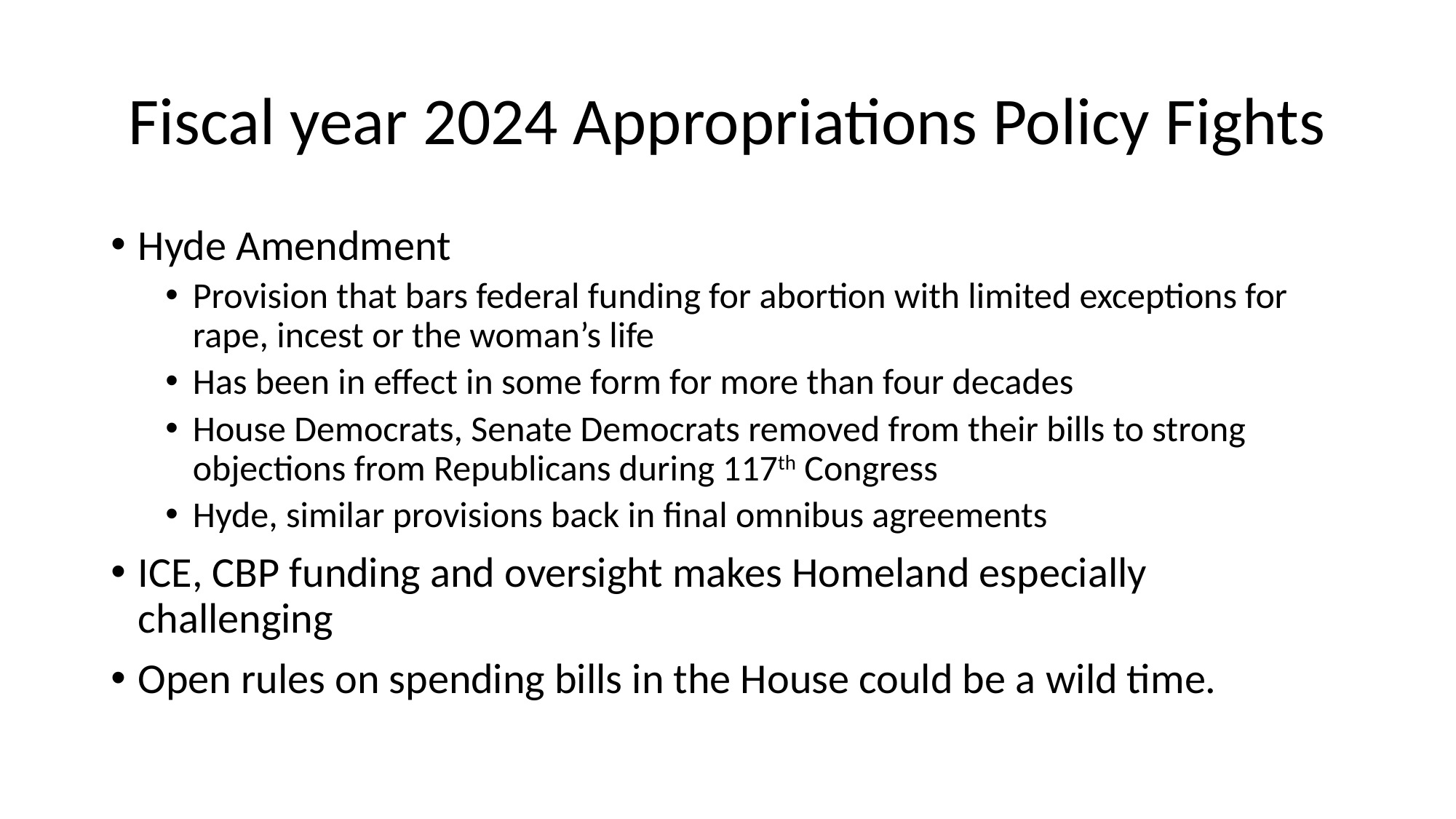

# Fiscal year 2024 Appropriations Policy Fights
Hyde Amendment
Provision that bars federal funding for abortion with limited exceptions for rape, incest or the woman’s life
Has been in effect in some form for more than four decades
House Democrats, Senate Democrats removed from their bills to strong objections from Republicans during 117th Congress
Hyde, similar provisions back in final omnibus agreements
ICE, CBP funding and oversight makes Homeland especially challenging
Open rules on spending bills in the House could be a wild time.